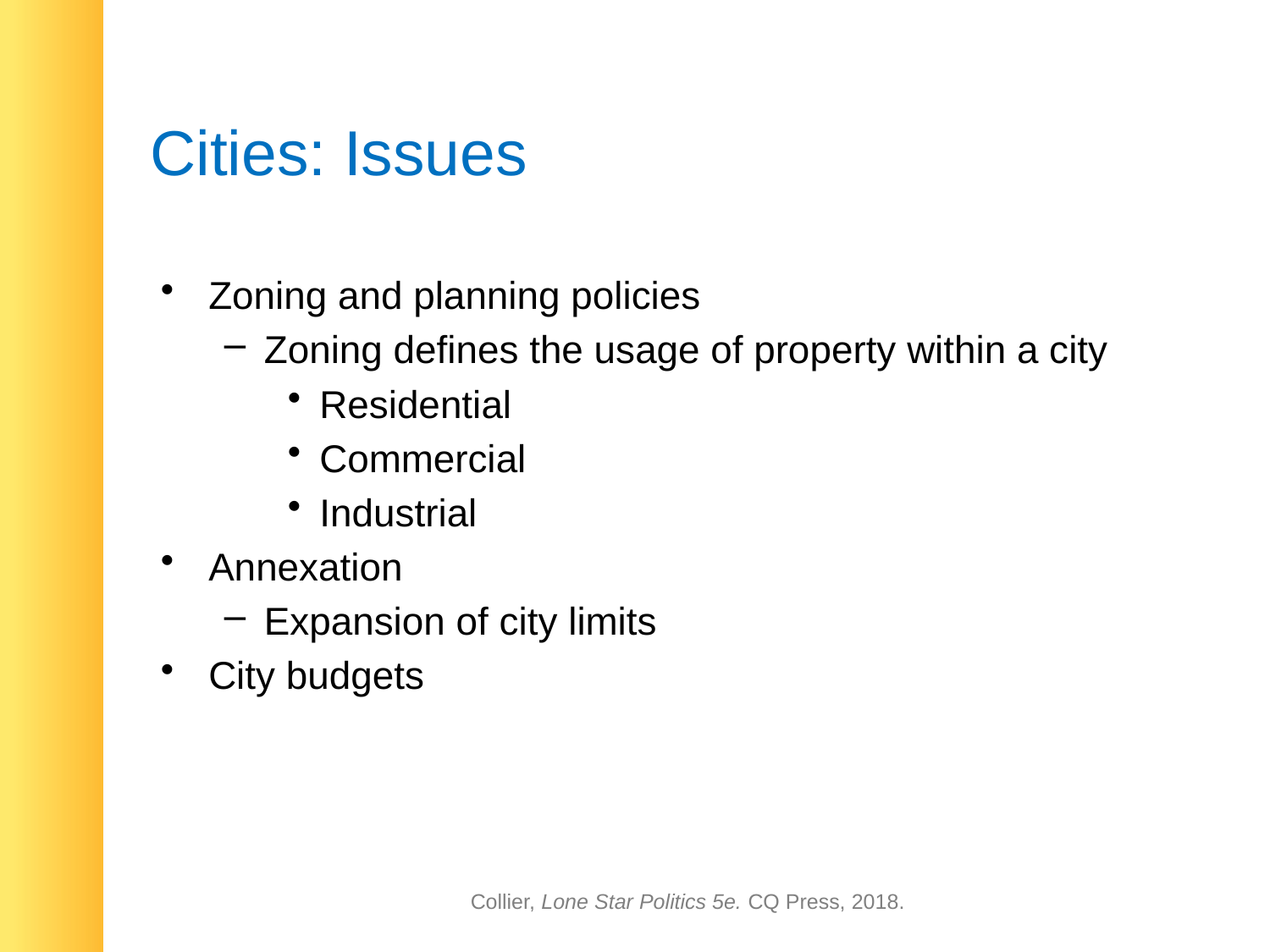

# Cities: Issues
Zoning and planning policies
Zoning defines the usage of property within a city
Residential
Commercial
Industrial
Annexation
Expansion of city limits
City budgets

Collier, Lone Star Politics 5e. CQ Press, 2018.